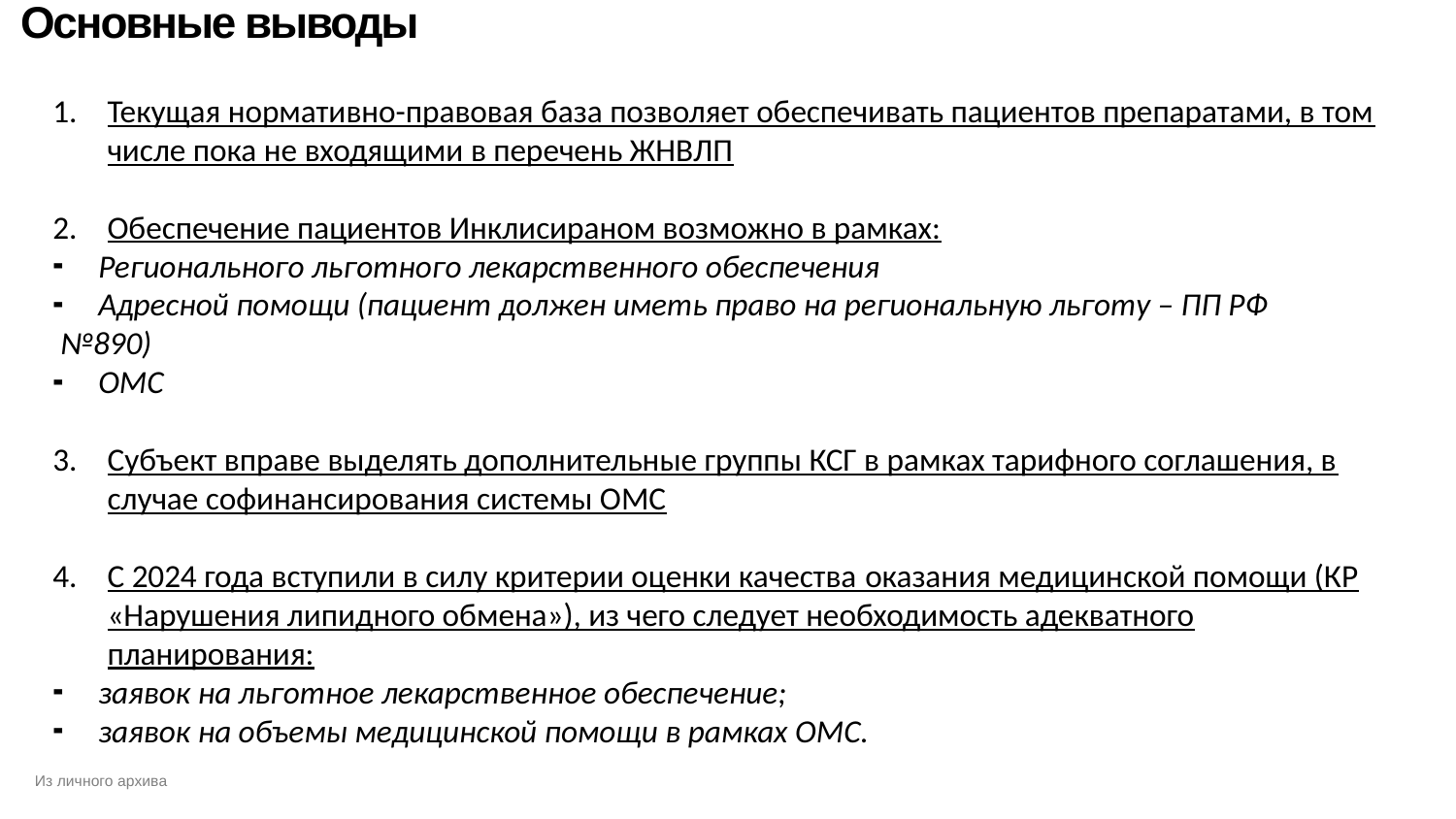

# Основные выводы
Текущая нормативно-правовая база позволяет обеспечивать пациентов препаратами, в том числе пока не входящими в перечень ЖНВЛП

Обеспечение пациентов Инклисираном возможно в рамках:
Регионального льготного лекарственного обеспечения
Адресной помощи (пациент должен иметь право на региональную льготу – ПП РФ
 №890)
ОМС

Субъект вправе выделять дополнительные группы КСГ в рамках тарифного соглашения, в случае софинансирования системы ОМС

С 2024 года вступили в силу критерии оценки качества оказания медицинской помощи (КР «Нарушения липидного обмена»), из чего следует необходимость адекватного планирования:
заявок на льготное лекарственное обеспечение;
заявок на объемы медицинской помощи в рамках ОМС.
Из личного архива